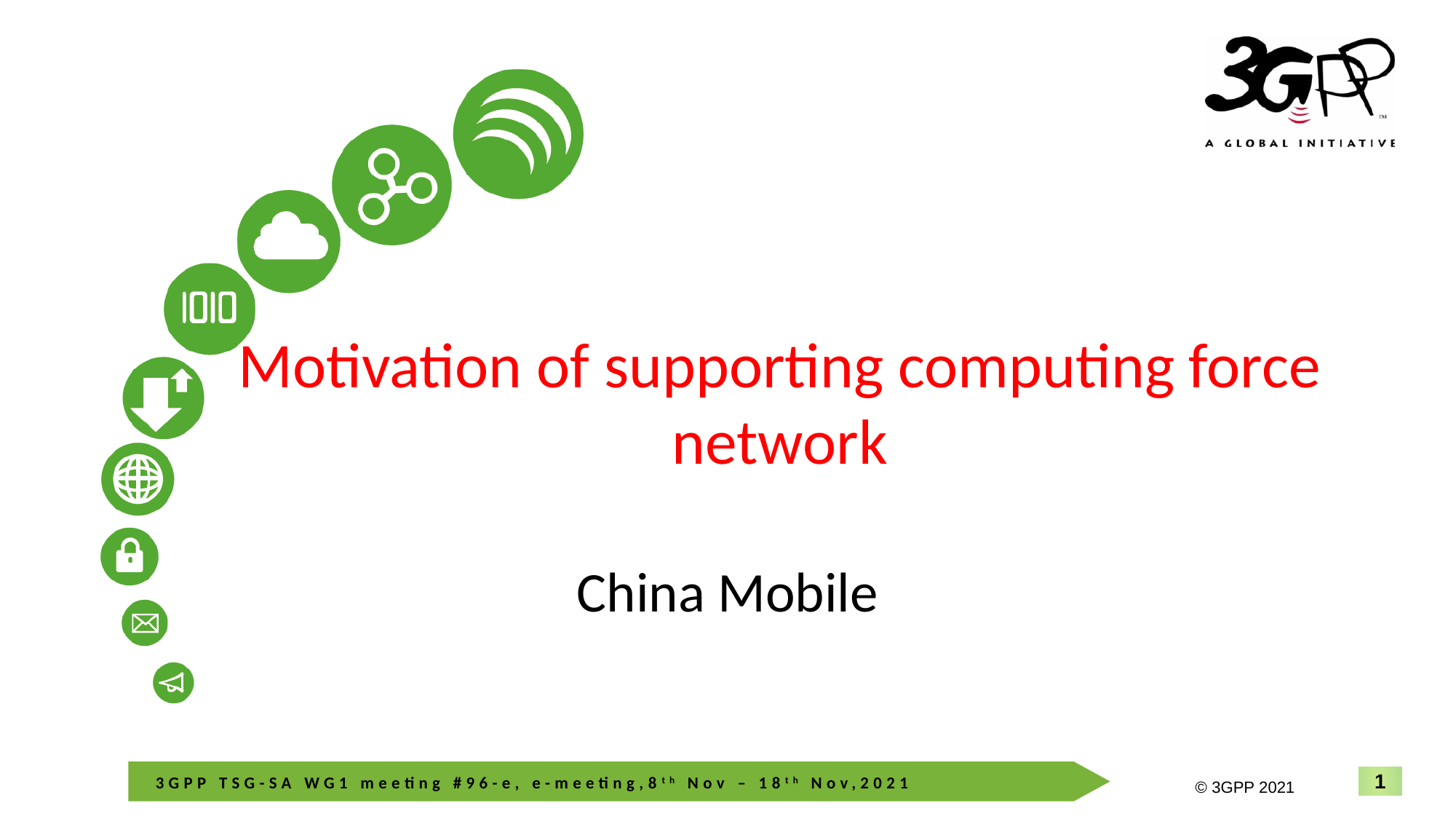

# Motivation of supporting computing force network
China Mobile